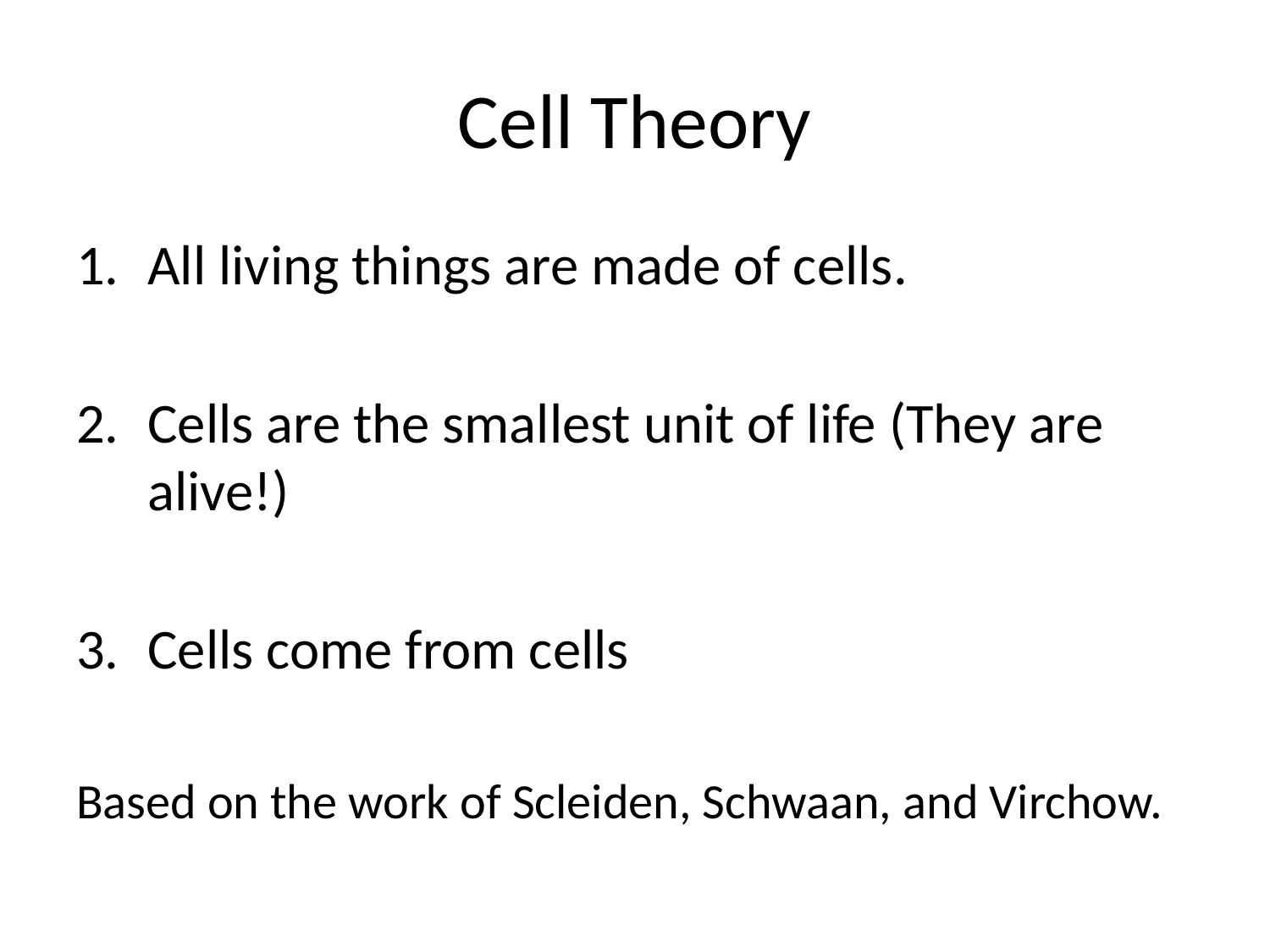

# Cell Theory
All living things are made of cells.

Cells are the smallest unit of life (They are alive!)

Cells come from cells

Based on the work of Scleiden, Schwaan, and Virchow.